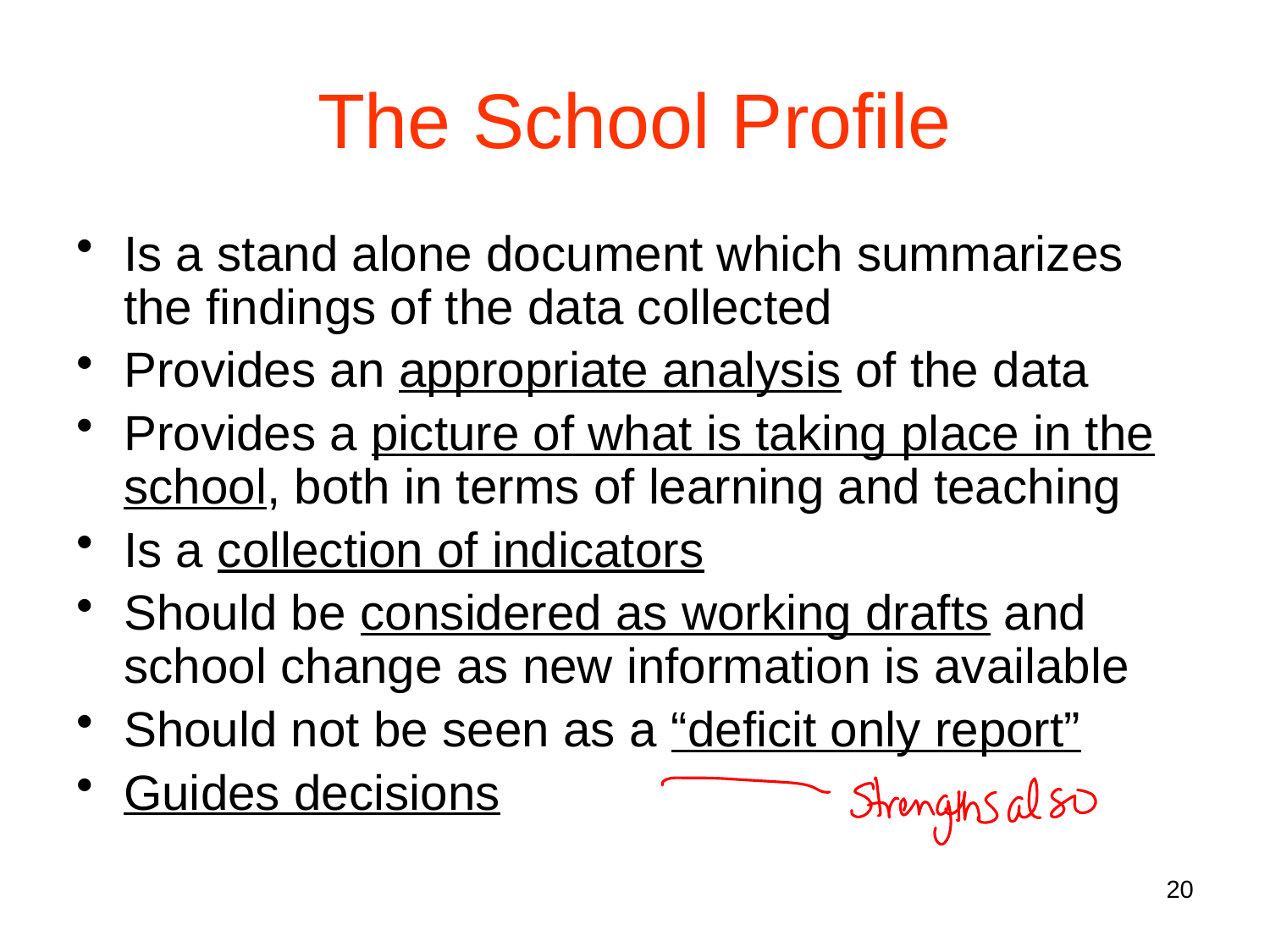

# The School Profile
Is a stand alone document which summarizes the findings of the data collected
Provides an appropriate analysis of the data
Provides a picture of what is taking place in the school, both in terms of learning and teaching
Is a collection of indicators
Should be considered as working drafts and school change as new information is available
Should not be seen as a “deficit only report”
Guides decisions
20